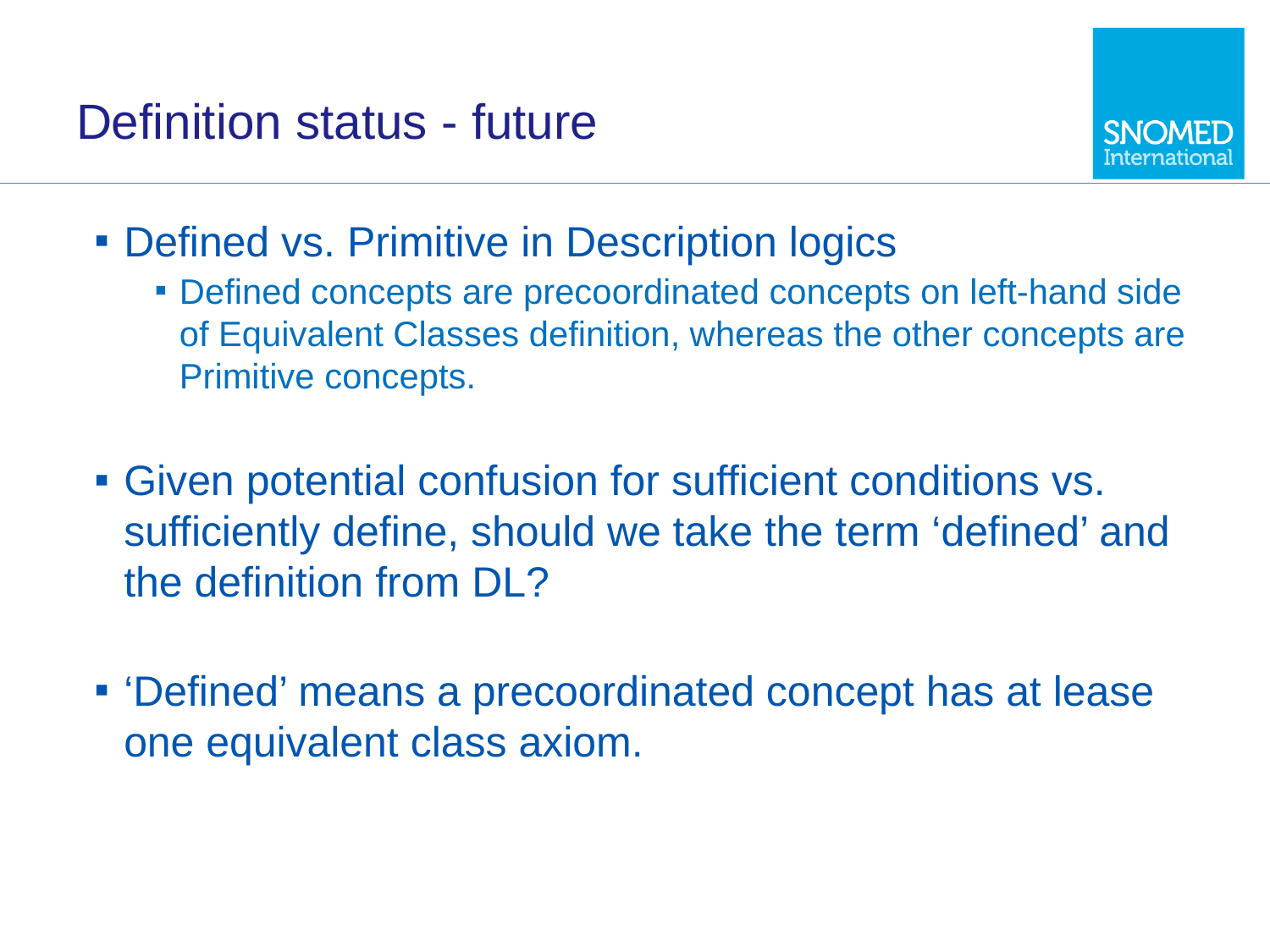

# Definition status - future
Defined vs. Primitive in Description logics
Defined concepts are precoordinated concepts on left-hand side of Equivalent Classes definition, whereas the other concepts are Primitive concepts.

Given potential confusion for sufficient conditions vs. sufficiently define, should we take the term ‘defined’ and the definition from DL?

‘Defined’ means a precoordinated concept has at lease one equivalent class axiom.